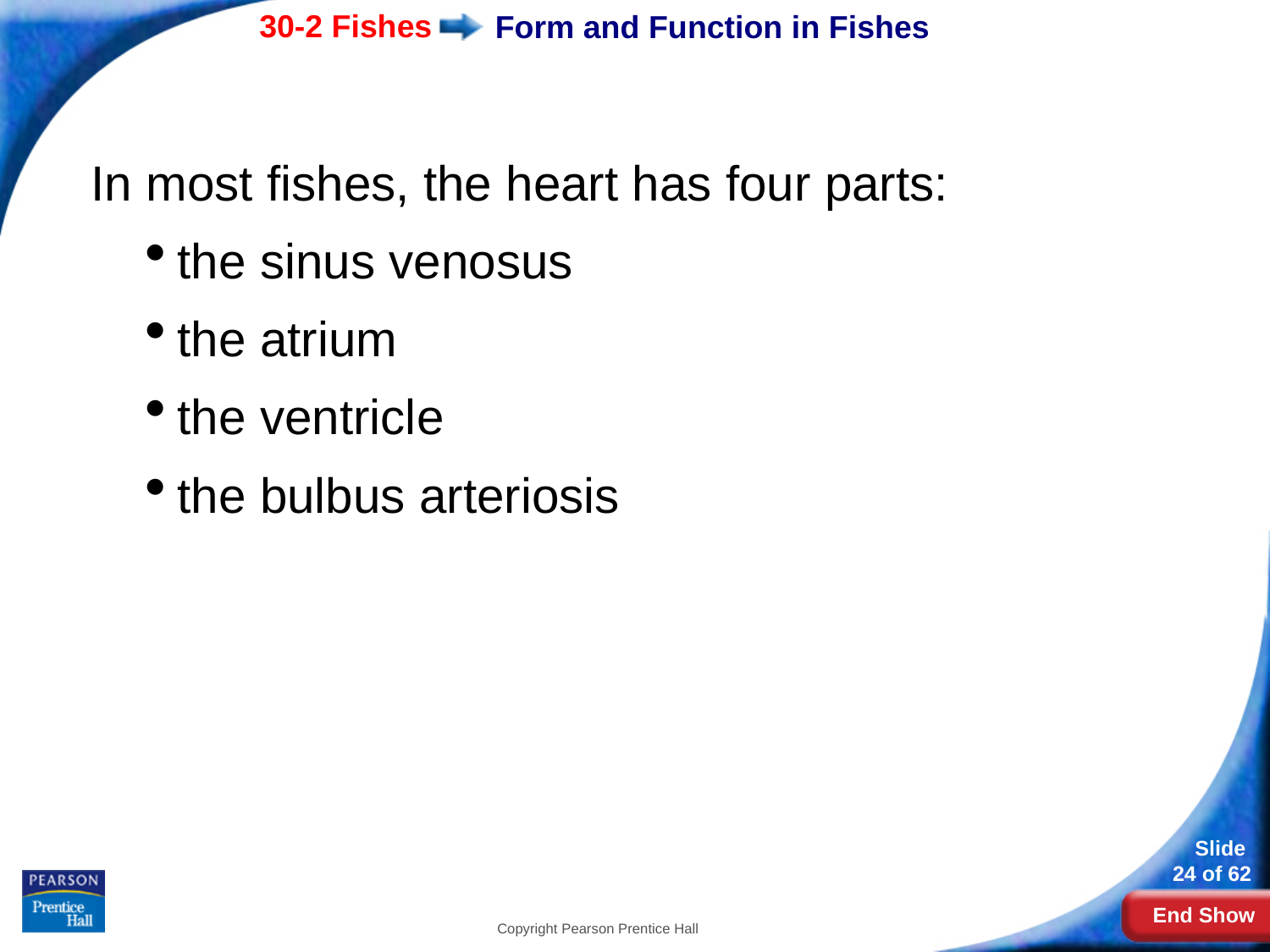

# Form and Function in Fishes
In most fishes, the heart has four parts:
the sinus venosus
the atrium
the ventricle
the bulbus arteriosis

Copyright Pearson Prentice Hall